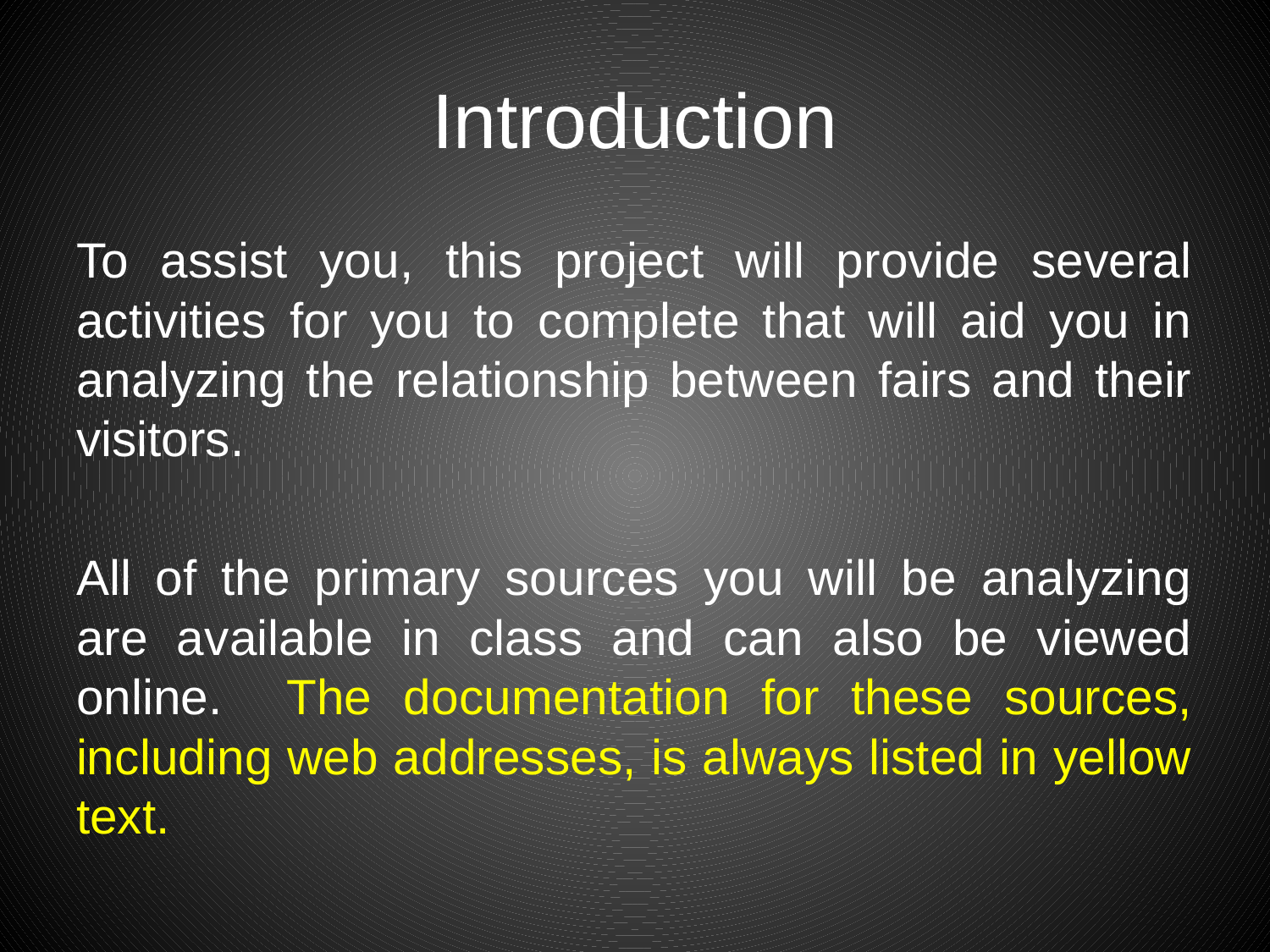

# Introduction
To assist you, this project will provide several activities for you to complete that will aid you in analyzing the relationship between fairs and their visitors.

All of the primary sources you will be analyzing are available in class and can also be viewed online.  The documentation for these sources, including web addresses, is always listed in yellow text.